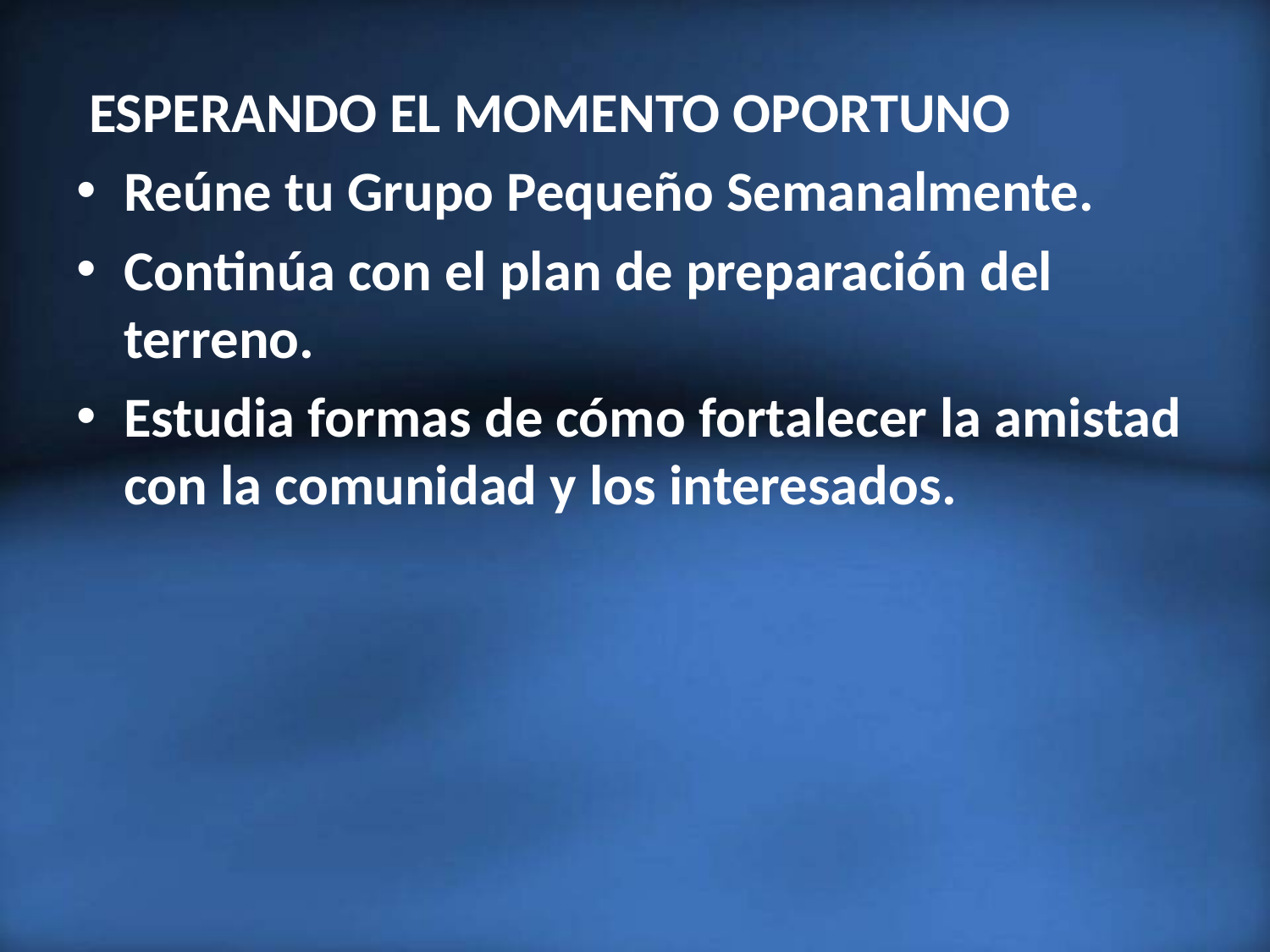

ESPERANDO EL MOMENTO OPORTUNO
Reúne tu Grupo Pequeño Semanalmente.
Continúa con el plan de preparación del terreno.
Estudia formas de cómo fortalecer la amistad con la comunidad y los interesados.